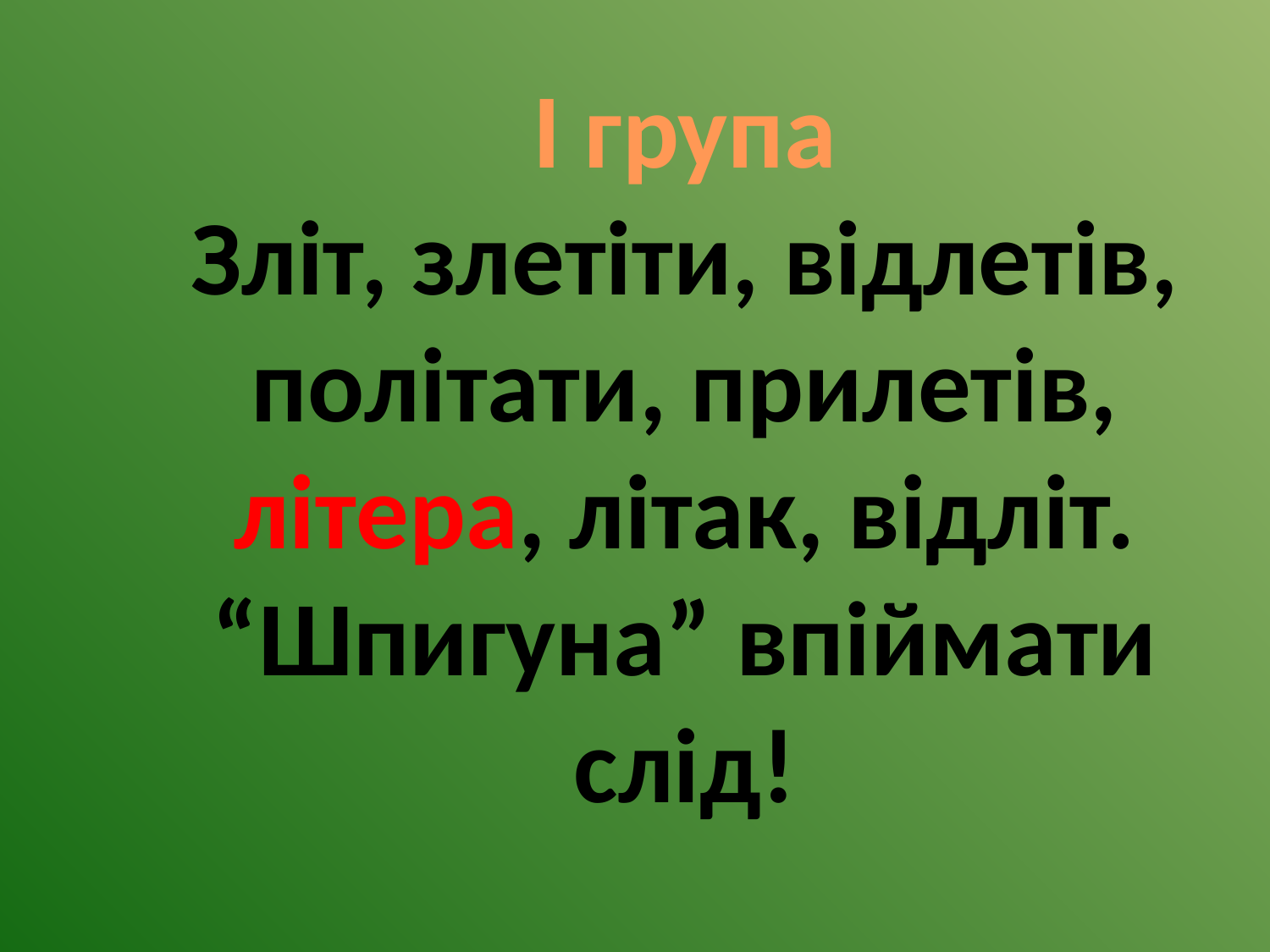

I група
Зліт, злетіти, відлетів,
політати, прилетів,
літера, літак, відліт.
“Шпигуна” впіймати слід!